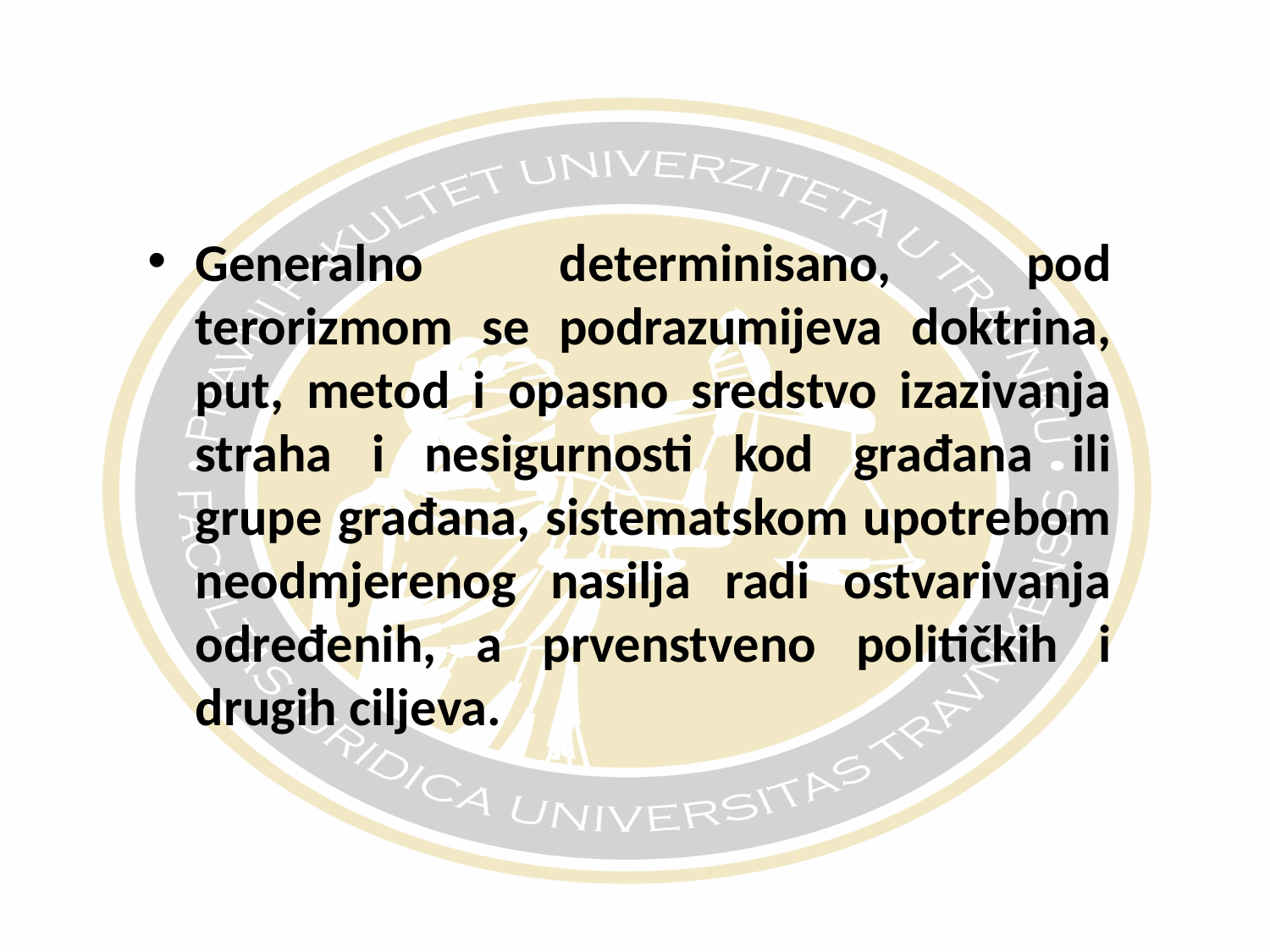

#
Generalno determinisano, pod terorizmom se podrazumijeva doktrina, put, metod i opasno sredstvo izazivanja straha i nesigurnosti kod građana ili grupe građana, sistematskom upotrebom neodmjerenog nasilja radi ostvarivanja određenih, a prvenstveno političkih i drugih ciljeva.